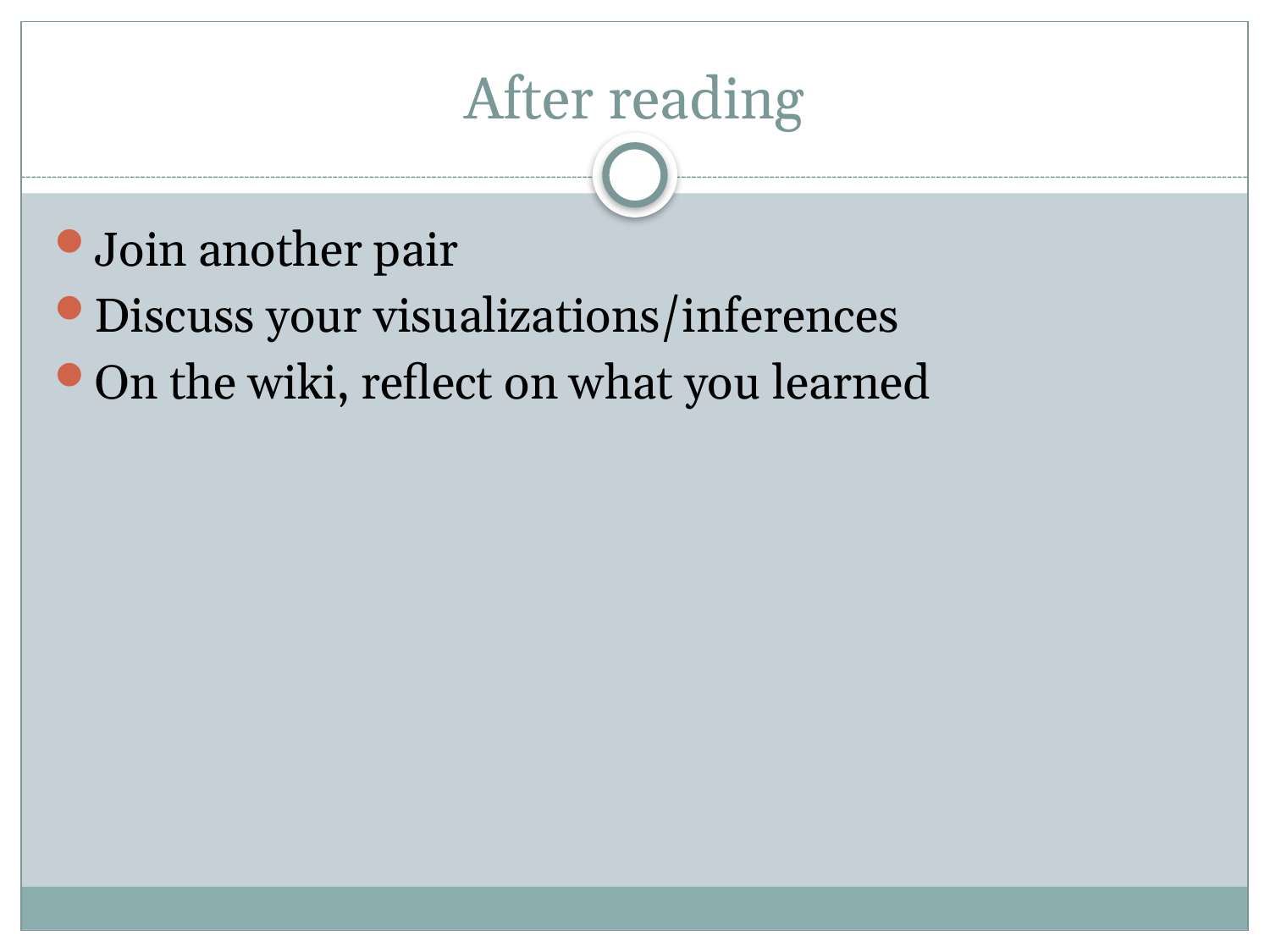

# After reading
Join another pair
Discuss your visualizations/inferences
On the wiki, reflect on what you learned